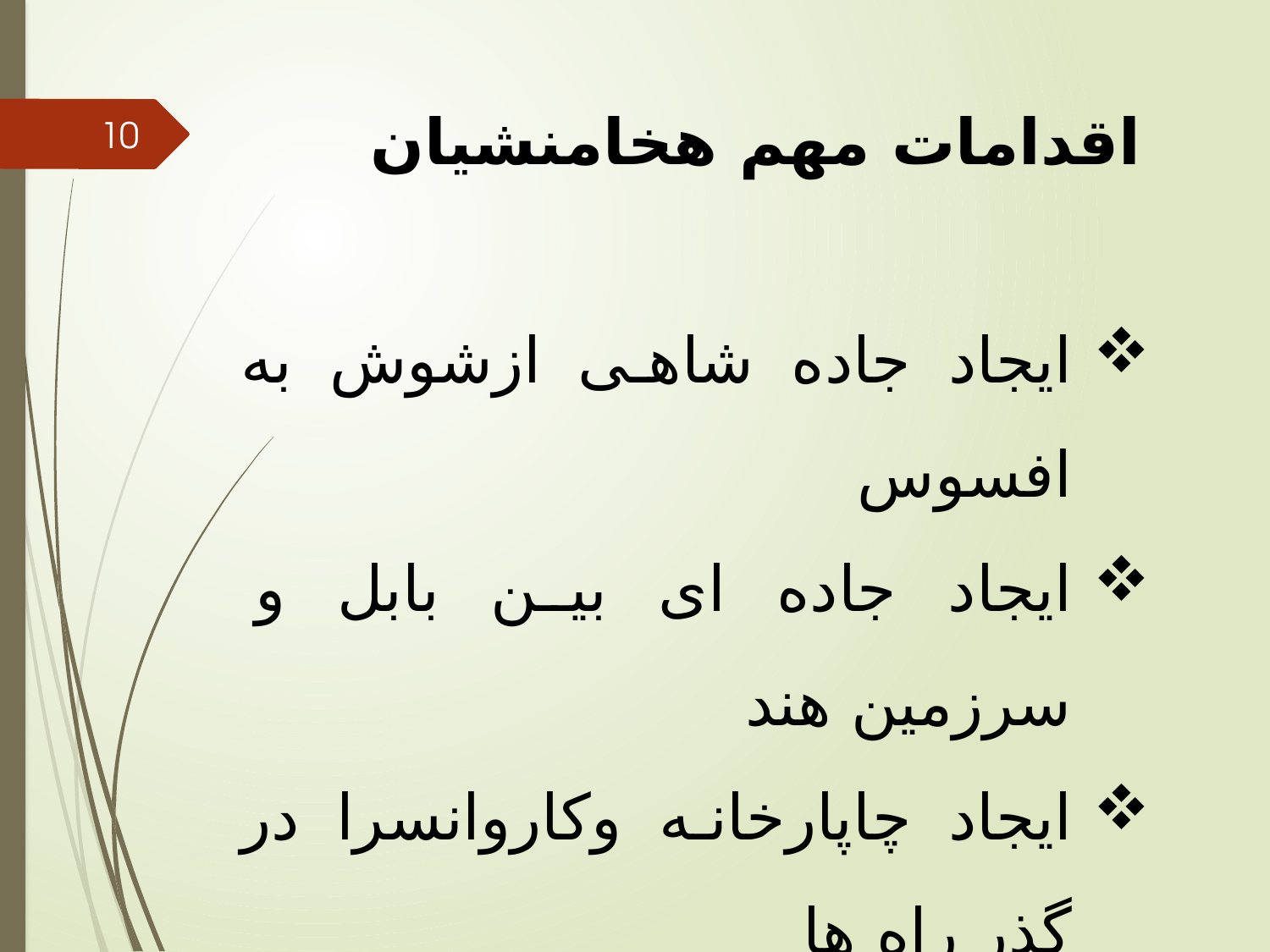

اقدامات مهم هخامنشیان
10
ایجاد جاده شاهی ازشوش به افسوس
ایجاد جاده ای بین بابل و سرزمین هند
ایجاد چاپارخانه وکاروانسرا در گذر راه ها
تولد بازار درشهر
فتح بابل و لیدیه